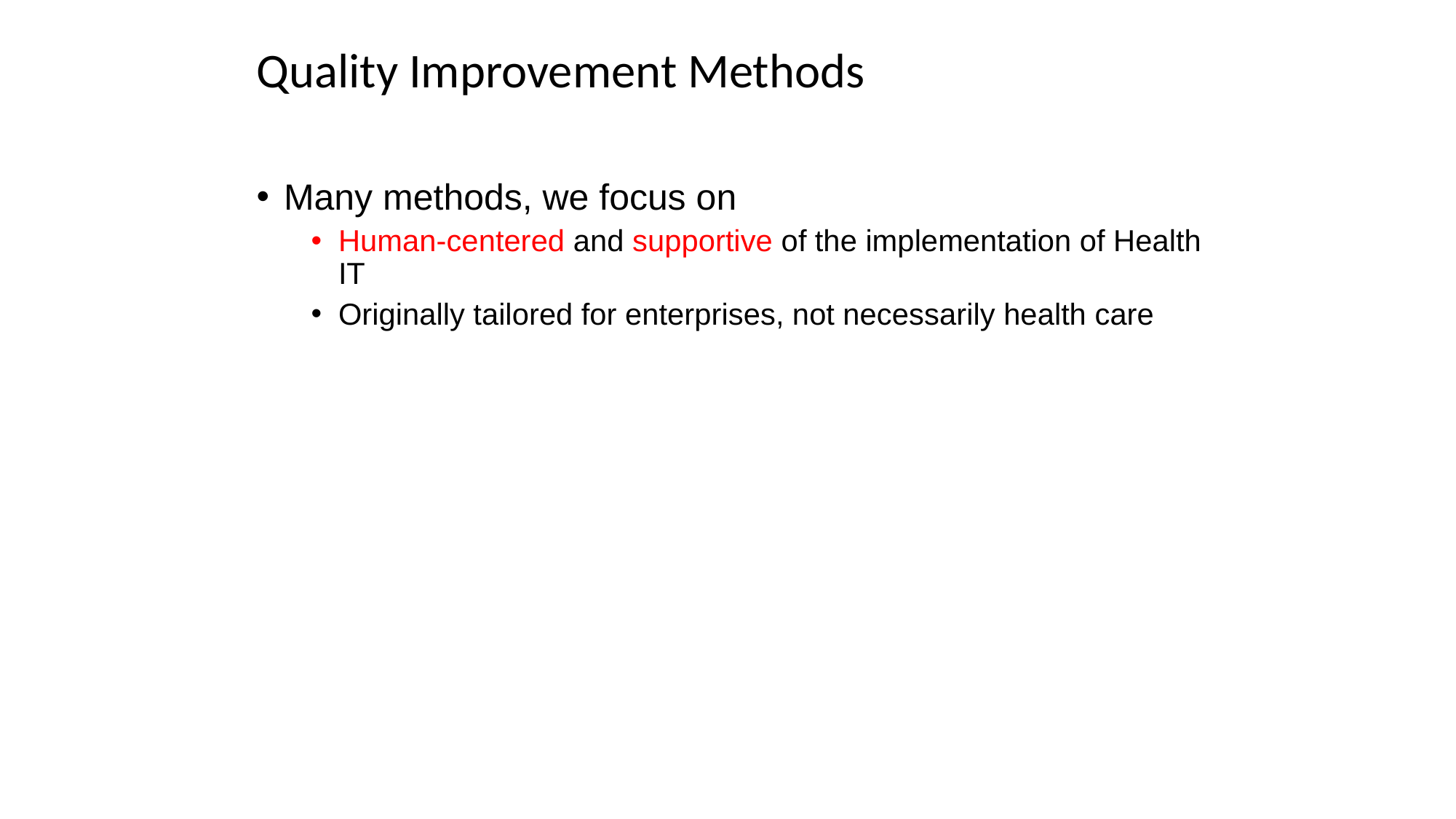

Quality Improvement Methods
Many methods, we focus on
Human-centered and supportive of the implementation of Health IT
Originally tailored for enterprises, not necessarily health care